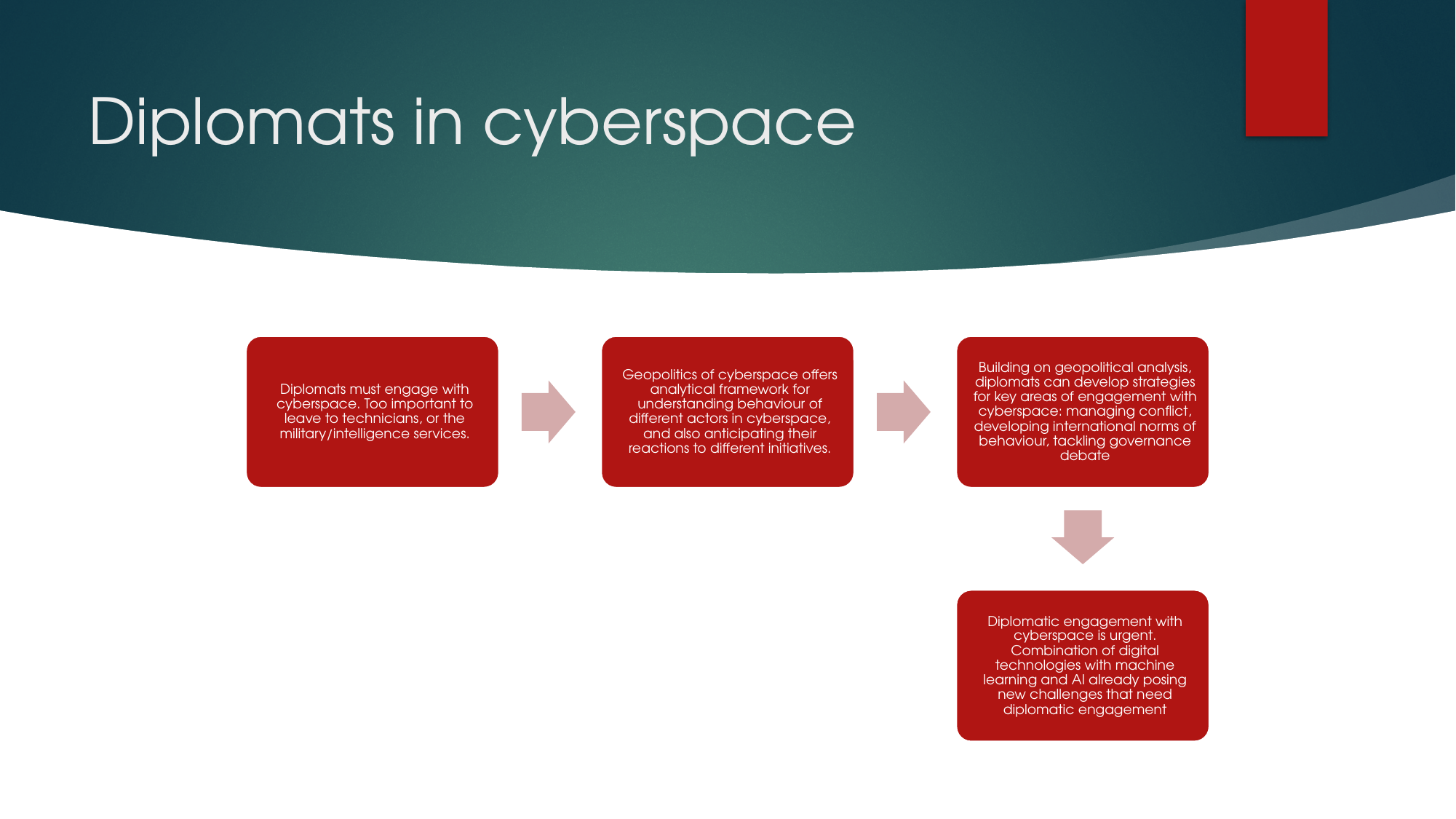

# Diplomats in cyberspace

Diplomats must engage with cyberspace. Too important to leave to technicians, or the military/intelligence services.

Geopolitics of cyberspace offers analytical framework for understanding behaviour of different actors in cyberspace, and also anticipating their reactions to different initiatives.

Building on geopolitical analysis, diplomats can develop strategies for key areas of engagement with cyberspace: managing conflict, developing international norms of behaviour, tackling governance debate

Diplomatic engagement with cyberspace is urgent. Combination of digital technologies with machine learning and AI already posing new challenges that need diplomatic engagement